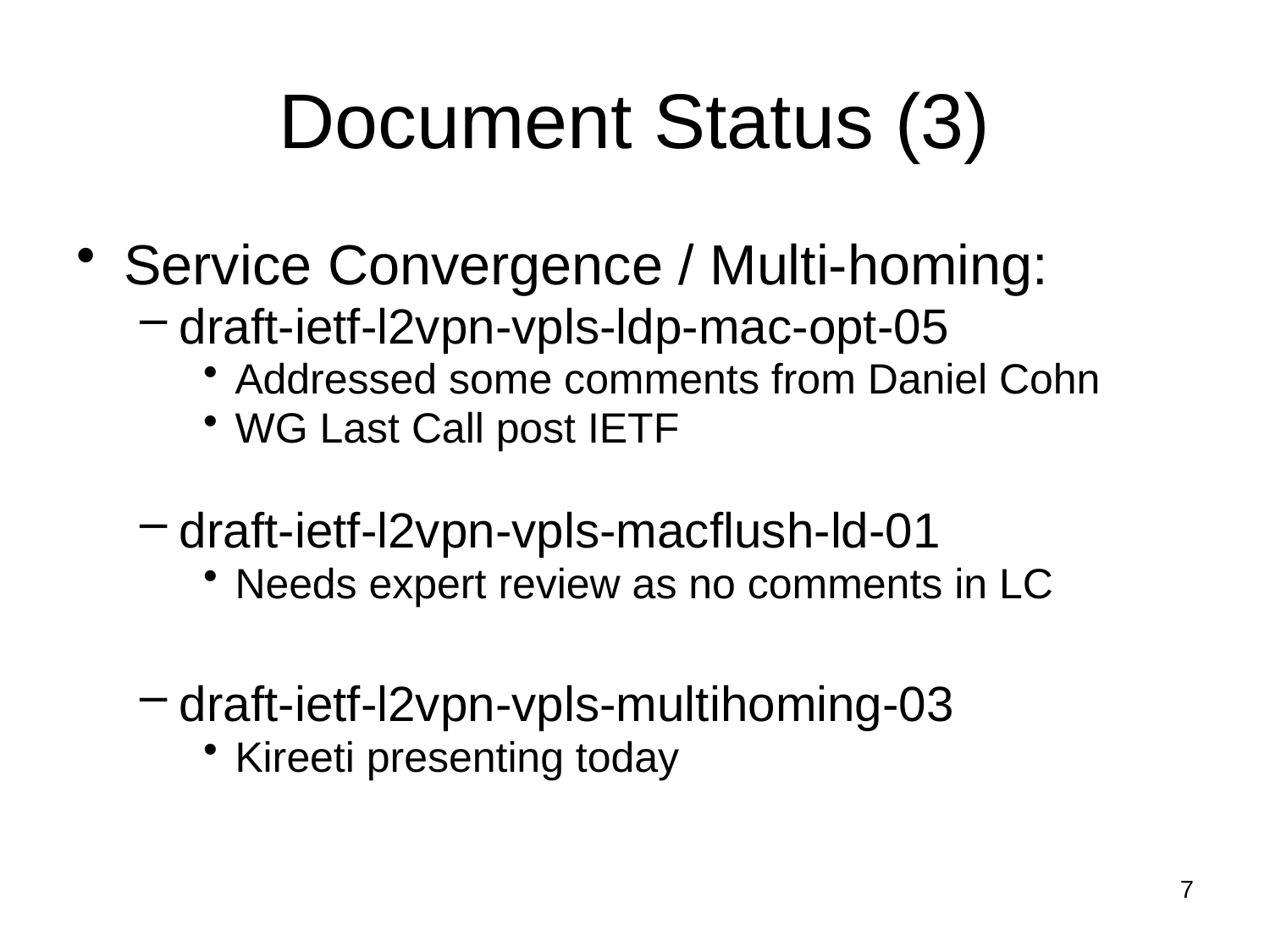

# Document Status (3)

Service Convergence / Multi-homing:
draft-ietf-l2vpn-vpls-ldp-mac-opt-05
Addressed some comments from Daniel Cohn
WG Last Call post IETF

draft-ietf-l2vpn-vpls-macflush-ld-01
Needs expert review as no comments in LC

draft-ietf-l2vpn-vpls-multihoming-03
Kireeti presenting today
7